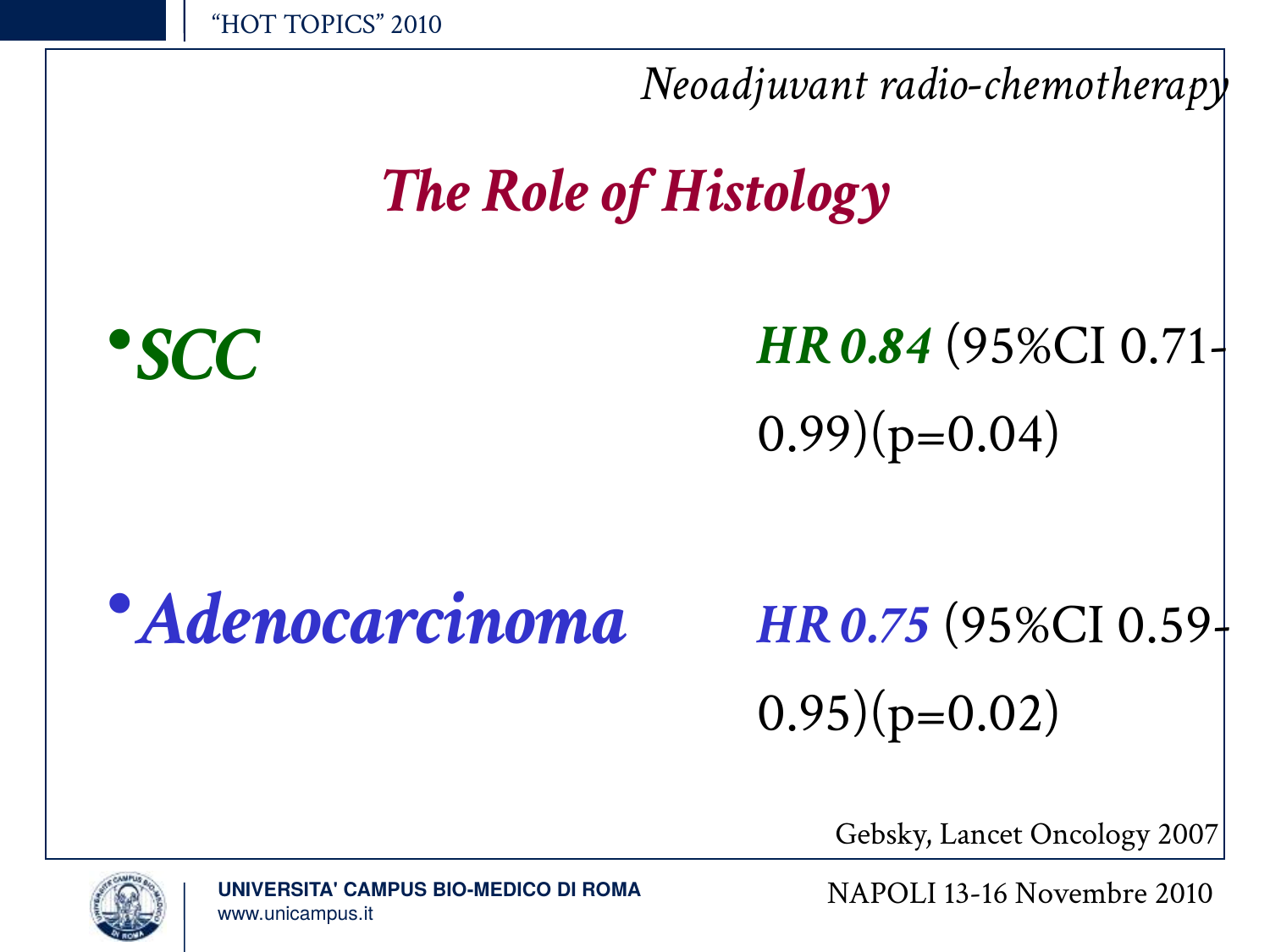

“HOT TOPICS” 2010
Neoadjuvant radio-chemotherapy
The Role of Histology
HR 0.84 (95%CI 0.71-0.99)(p=0.04)

HR 0.75 (95%CI 0.59-0.95)(p=0.02)

SCC

Adenocarcinoma
Gebsky, Lancet Oncology 2007
NAPOLI 13-16 Novembre 2010